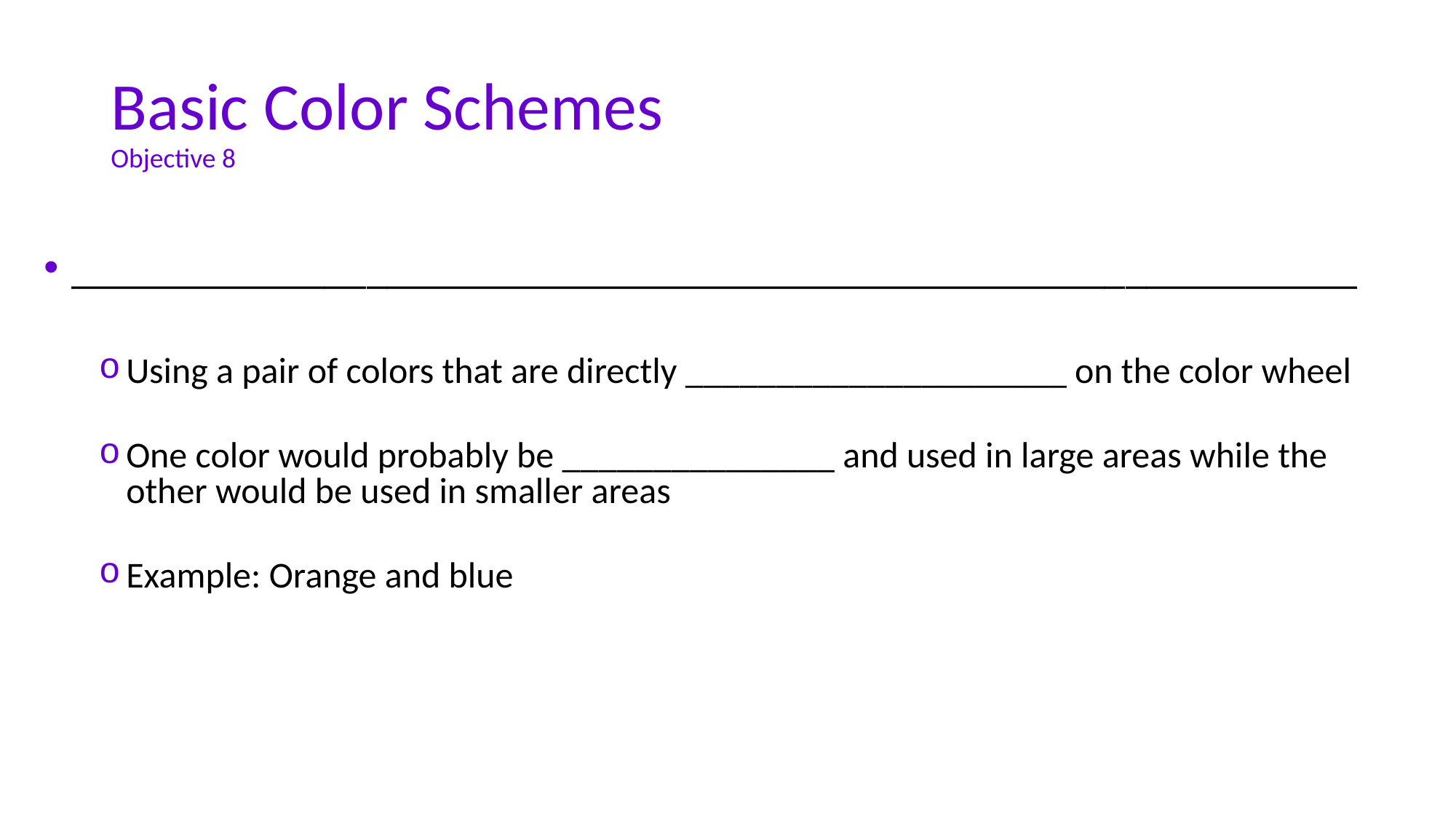

# Basic Color Schemes Objective 8
_____________________________________________________________

Using a pair of colors that are directly _____________________ on the color wheel

One color would probably be _______________ and used in large areas while the other would be used in smaller areas

Example: Orange and blue